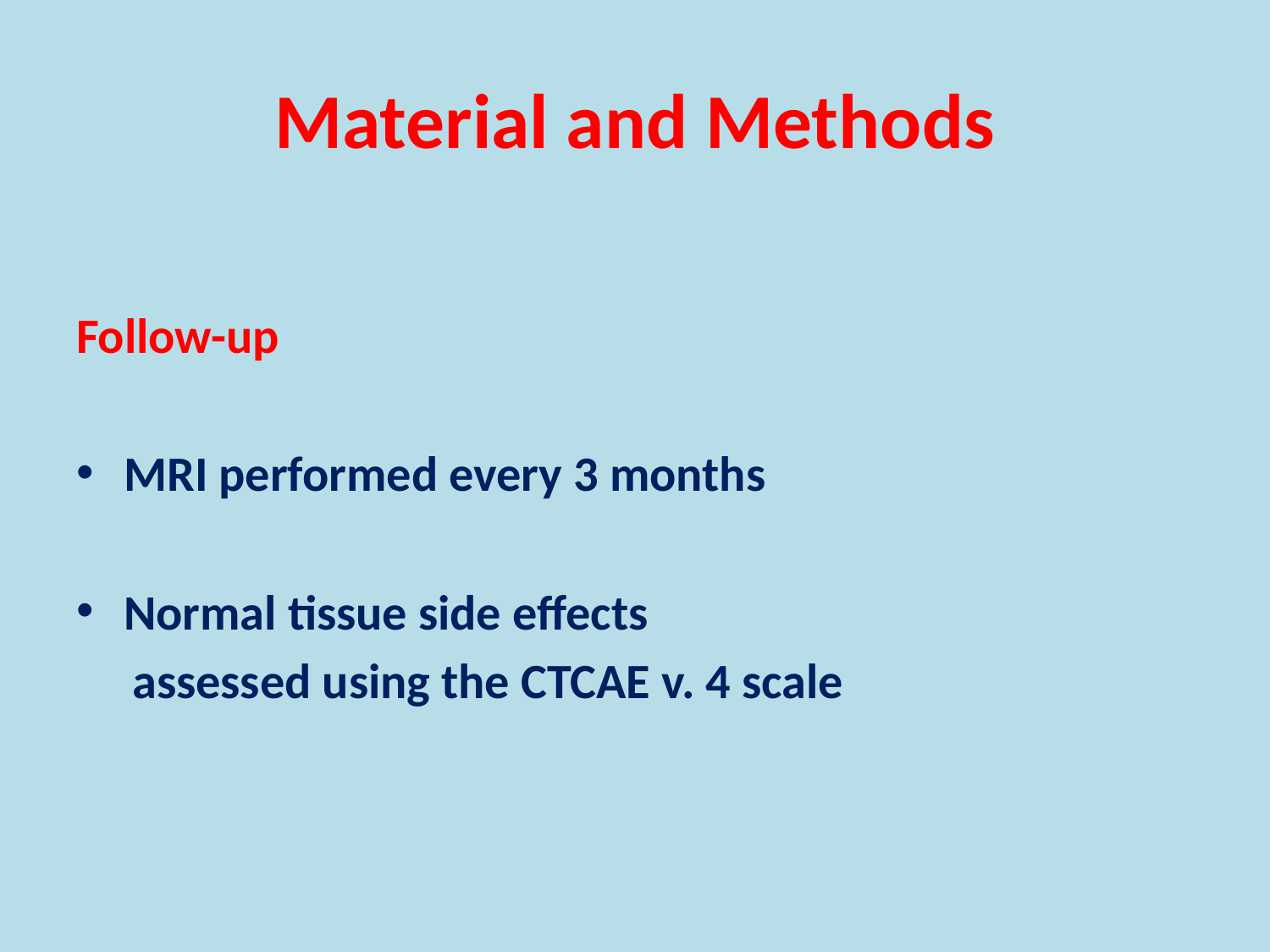

# Material and Methods
Follow-up

MRI performed every 3 months

Normal tissue side effects
     assessed using the CTCAE v. 4 scale